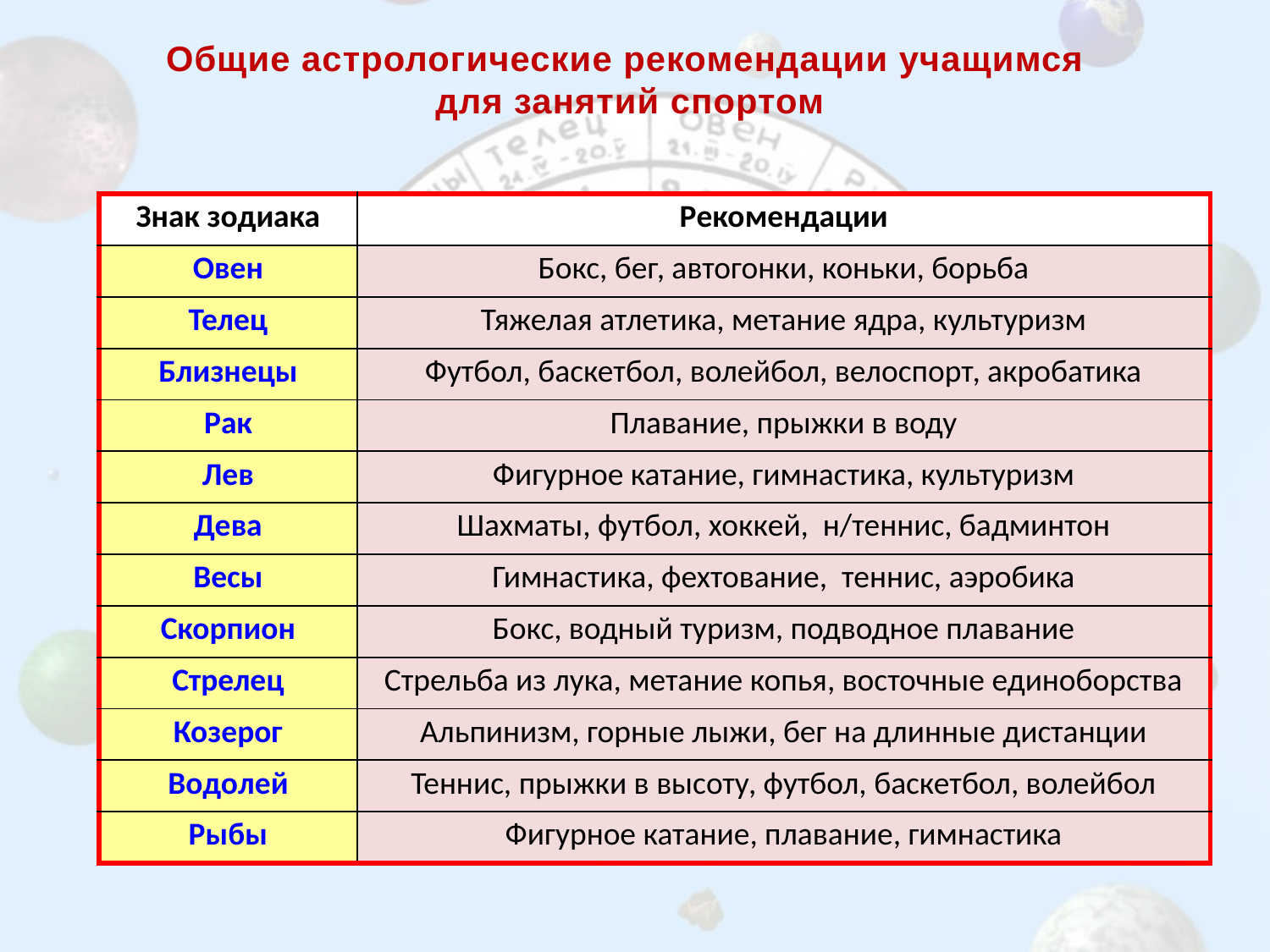

Общие астрологические рекомендации учащимся
для занятий спортом
| Знак зодиака | Рекомендации |
| --- | --- |
| Овен | Бокс, бег, автогонки, коньки, борьба |
| Телец | Тяжелая атлетика, метание ядра, культуризм |
| Близнецы | Футбол, баскетбол, волейбол, велоспорт, акробатика |
| Рак | Плавание, прыжки в воду |
| Лев | Фигурное катание, гимнастика, культуризм |
| Дева | Шахматы, футбол, хоккей, н/теннис, бадминтон |
| Весы | Гимнастика, фехтование, теннис, аэробика |
| Скорпион | Бокс, водный туризм, подводное плавание |
| Стрелец | Стрельба из лука, метание копья, восточные единоборства |
| Козерог | Альпинизм, горные лыжи, бег на длинные дистанции |
| Водолей | Теннис, прыжки в высоту, футбол, баскетбол, волейбол |
| Рыбы | Фигурное катание, плавание, гимнастика |